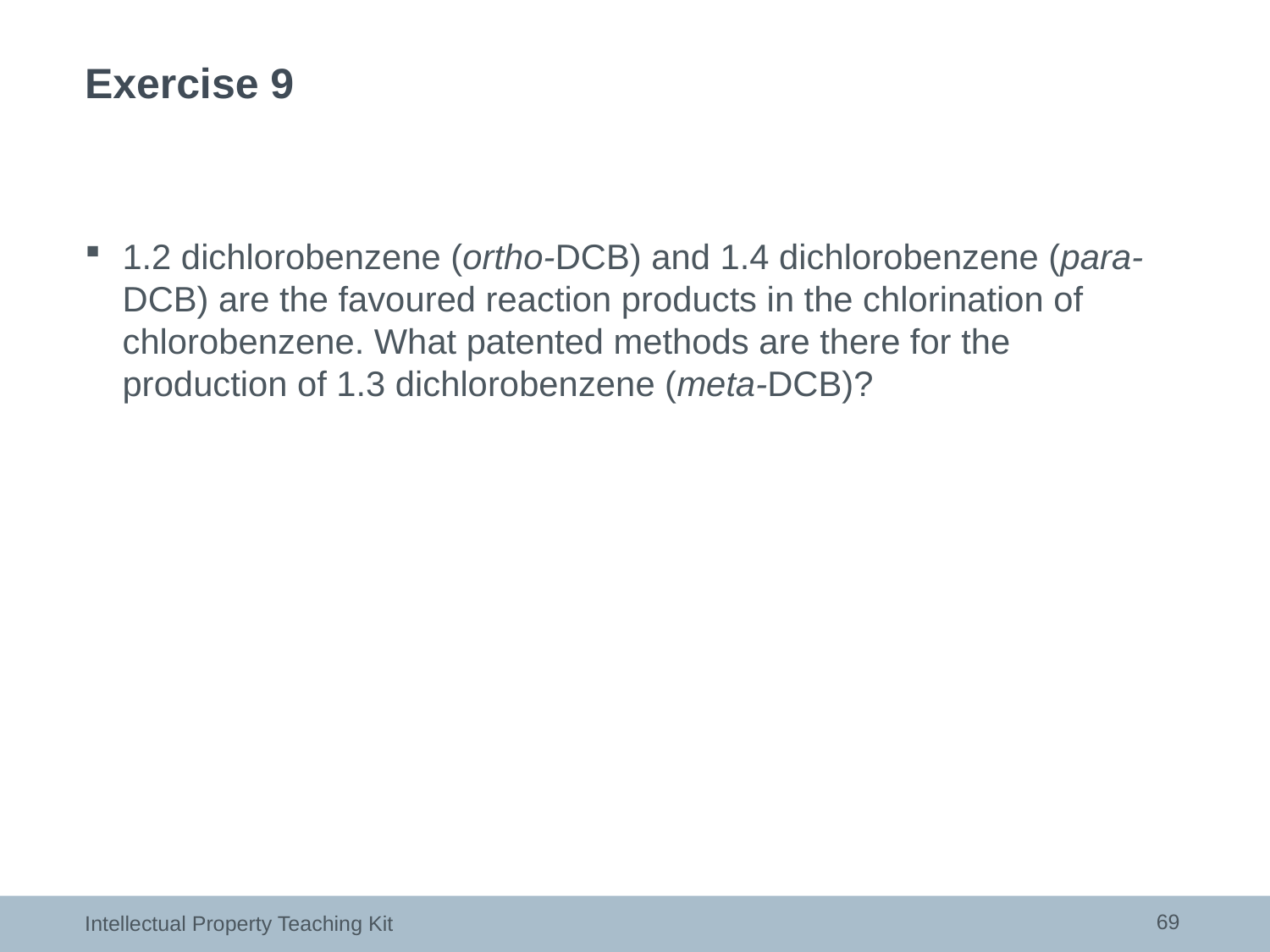

# Exercise 9
1.2 dichlorobenzene (ortho-DCB) and 1.4 dichlorobenzene (para-DCB) are the favoured reaction products in the chlorination of chlorobenzene. What patented methods are there for the production of 1.3 dichlorobenzene (meta-DCB)?

69
Intellectual Property Teaching Kit